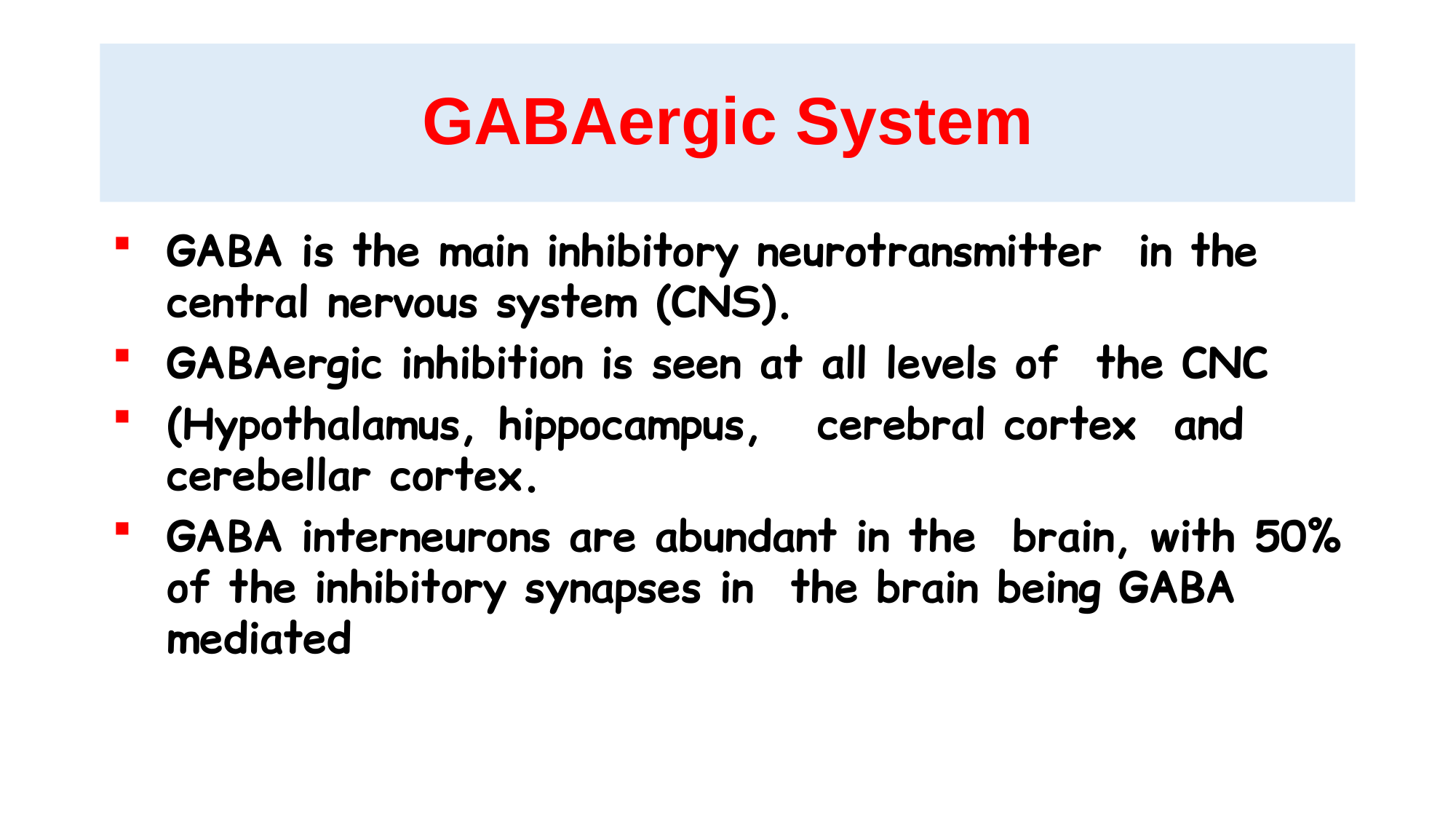

# GABAergic System
GABA is the main inhibitory neurotransmitter  in the central nervous system (CNS).
GABAergic inhibition is seen at all levels of  the CNC
(Hypothalamus, hippocampus,	cerebral cortex  and cerebellar cortex.
GABA interneurons are abundant in the  brain, with 50% of the inhibitory synapses in  the brain being GABA mediated